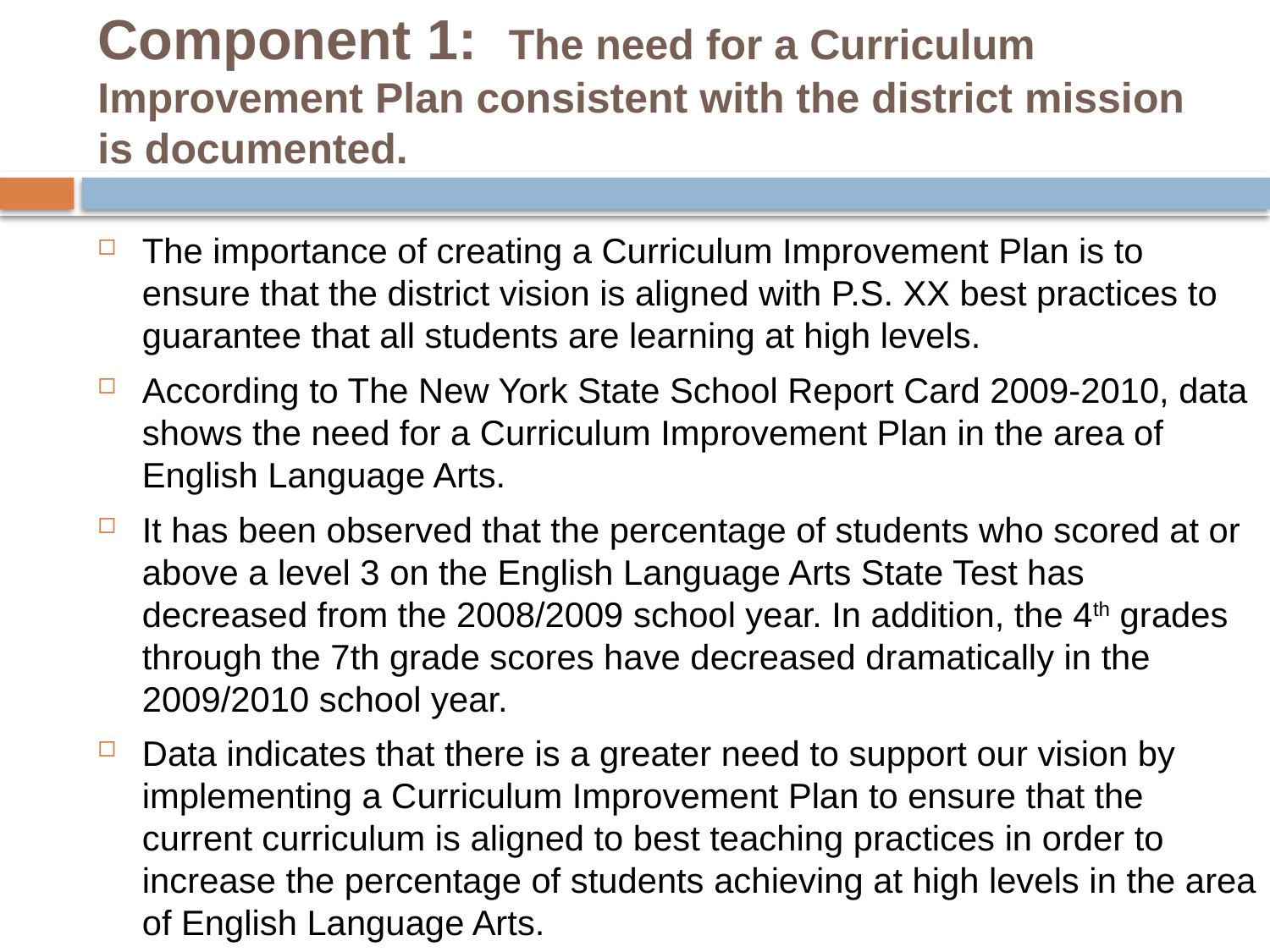

# Component 1:  The need for a Curriculum Improvement Plan consistent with the district mission is documented.
The importance of creating a Curriculum Improvement Plan is to ensure that the district vision is aligned with P.S. XX best practices to guarantee that all students are learning at high levels.
According to The New York State School Report Card 2009-2010, data shows the need for a Curriculum Improvement Plan in the area of English Language Arts.
It has been observed that the percentage of students who scored at or above a level 3 on the English Language Arts State Test has decreased from the 2008/2009 school year. In addition, the 4th grades through the 7th grade scores have decreased dramatically in the 2009/2010 school year.
Data indicates that there is a greater need to support our vision by implementing a Curriculum Improvement Plan to ensure that the current curriculum is aligned to best teaching practices in order to increase the percentage of students achieving at high levels in the area of English Language Arts.